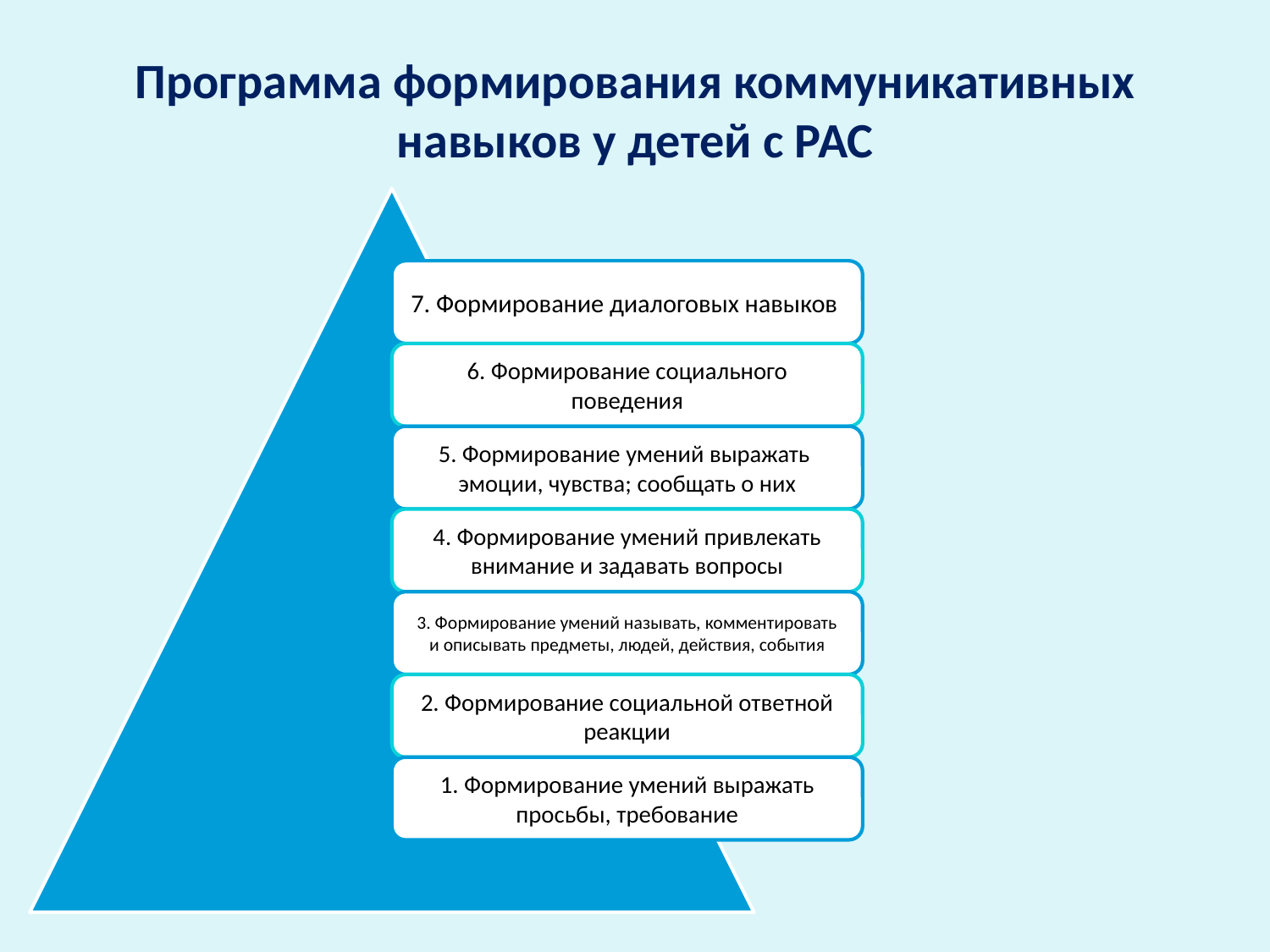

# Программа формирования коммуникативных навыков у детей с РАС
7. Формирование диалоговых навыков
6. Формирование социального поведения
5. Формирование умений выражать  эмоции, чувства; сообщать о них
4. Формирование умений привлекать внимание и задавать вопросы
3. Формирование умений называть, комментировать и описывать предметы, людей, действия, события
2. Формирование социальной ответной реакции
1. Формирование умений выражать просьбы, требование